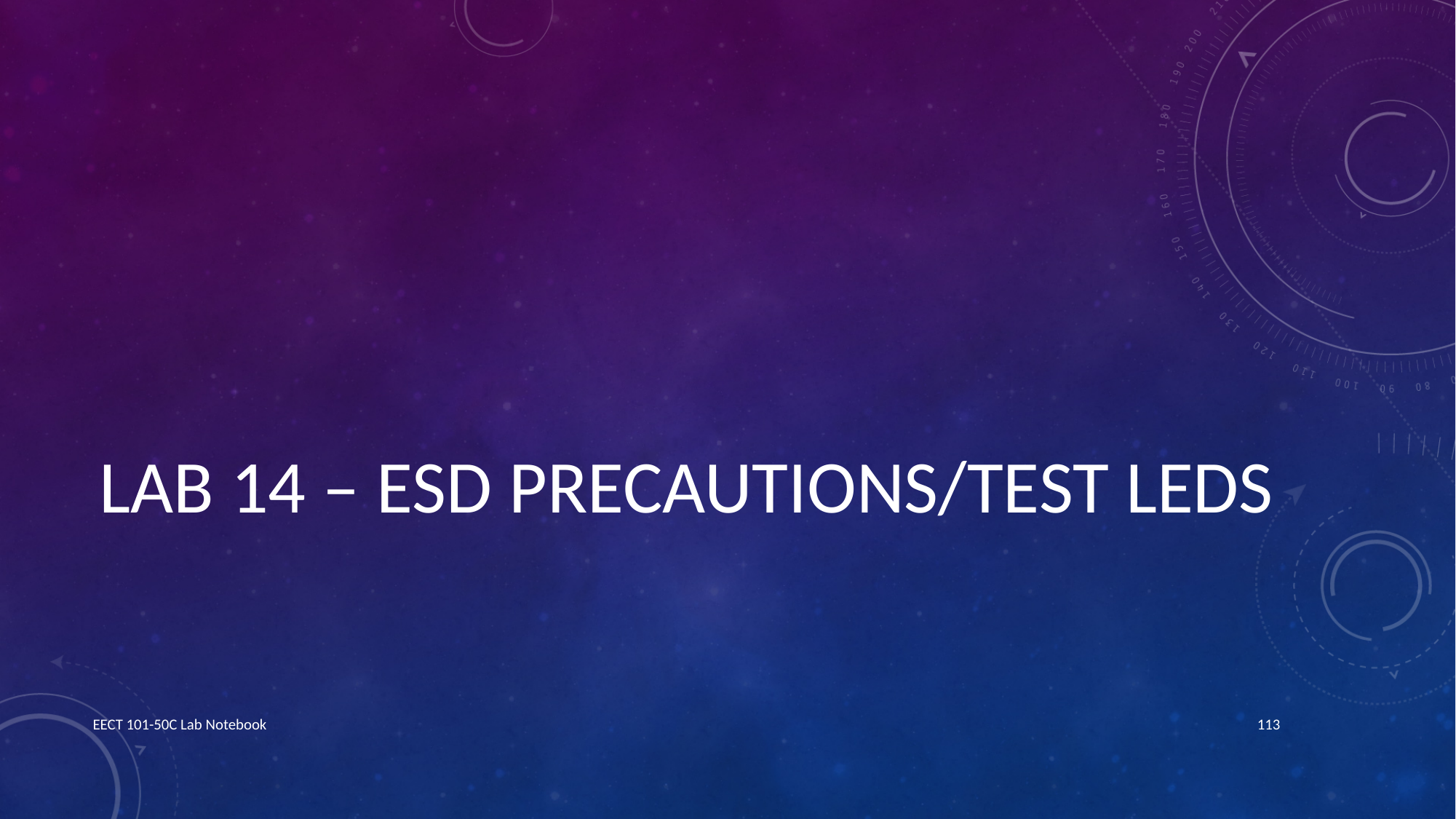

# Lab 14 – ESD Precautions/Test LEDs
EECT 101-50C Lab Notebook
113